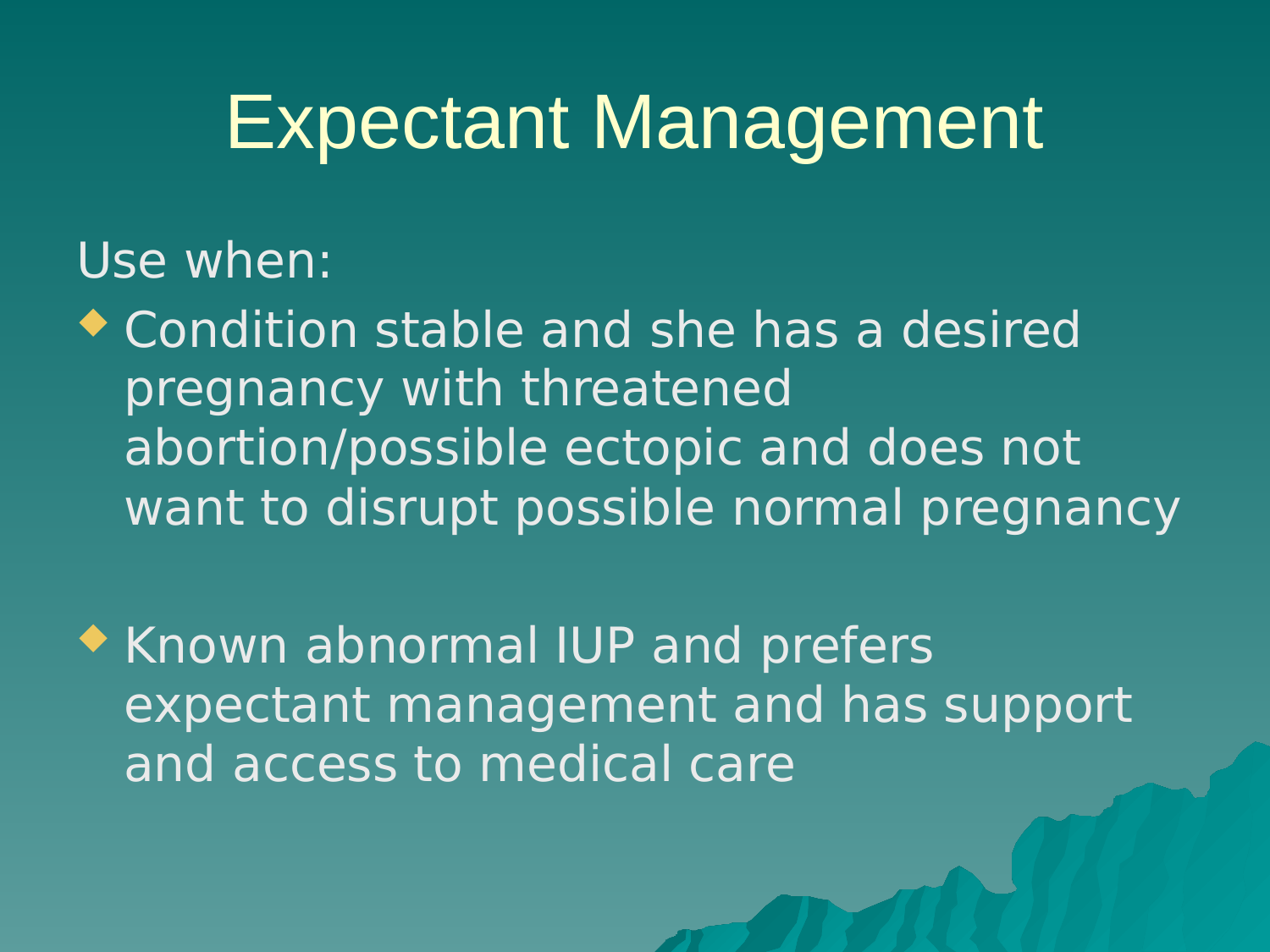

# Expectant Management
Use when:
Condition stable and she has a desired pregnancy with threatened abortion/possible ectopic and does not want to disrupt possible normal pregnancy

Known abnormal IUP and prefers expectant management and has support and access to medical care